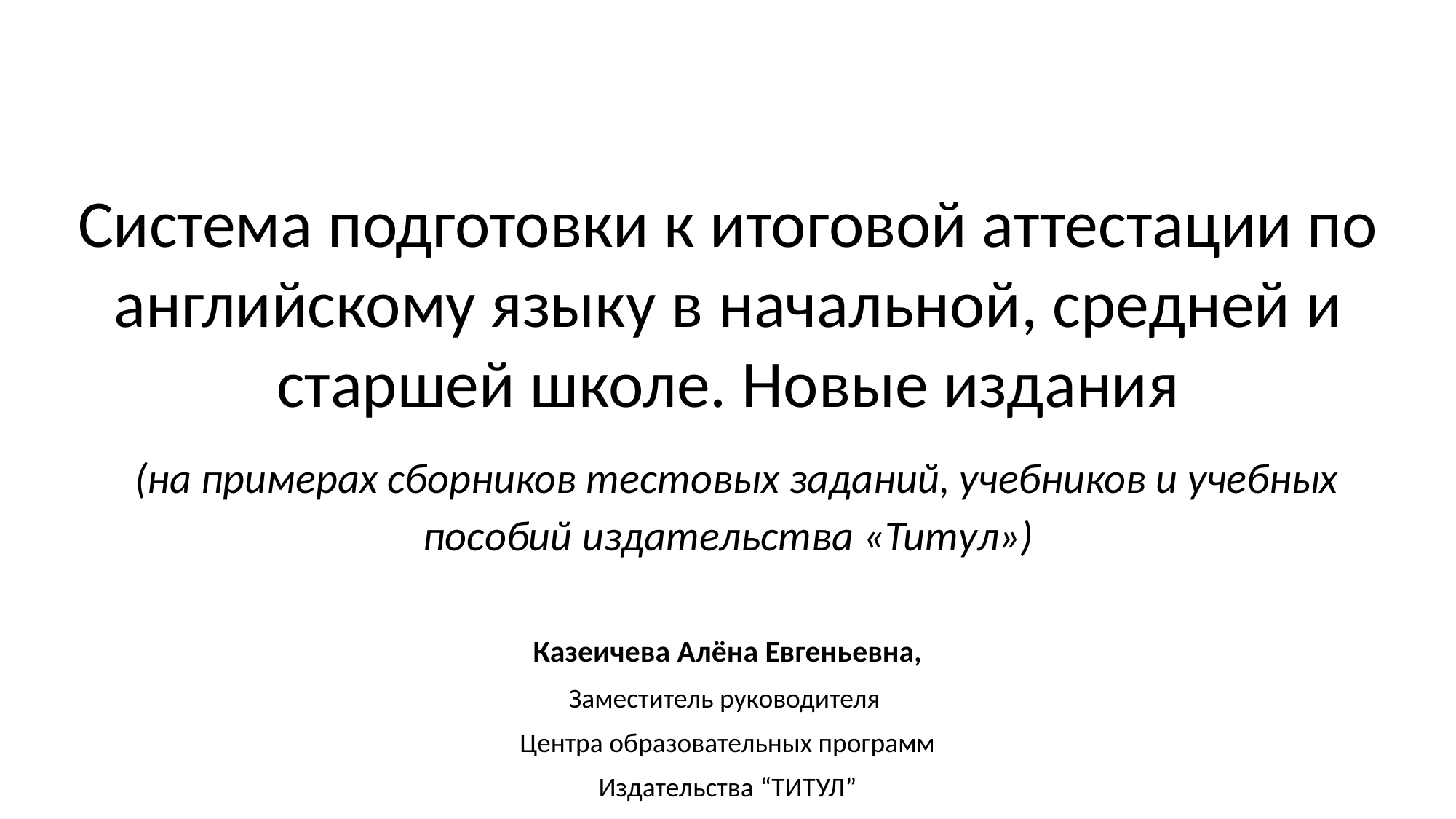

# Система подготовки к итоговой аттестации по английскому языку в начальной, средней и старшей школе. Новые издания (на примерах сборников тестовых заданий, учебников и учебных пособий издательства «Титул»)
Казеичева Алёна Евгеньевна,
Заместитель руководителя
Центра образовательных программ
Издательства “ТИТУЛ”